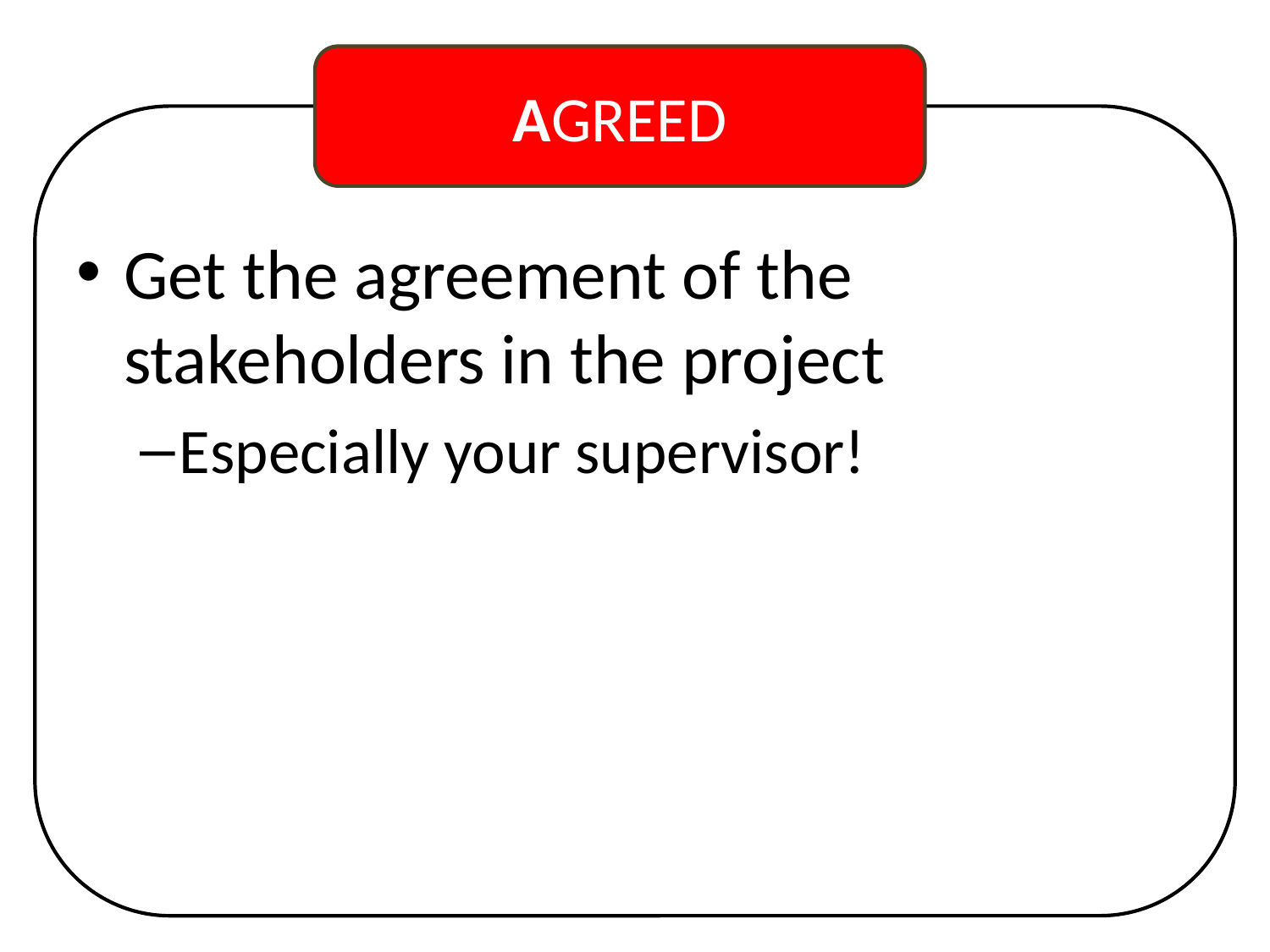

AGREED

Get the agreement of the stakeholders in the project
Especially your supervisor!